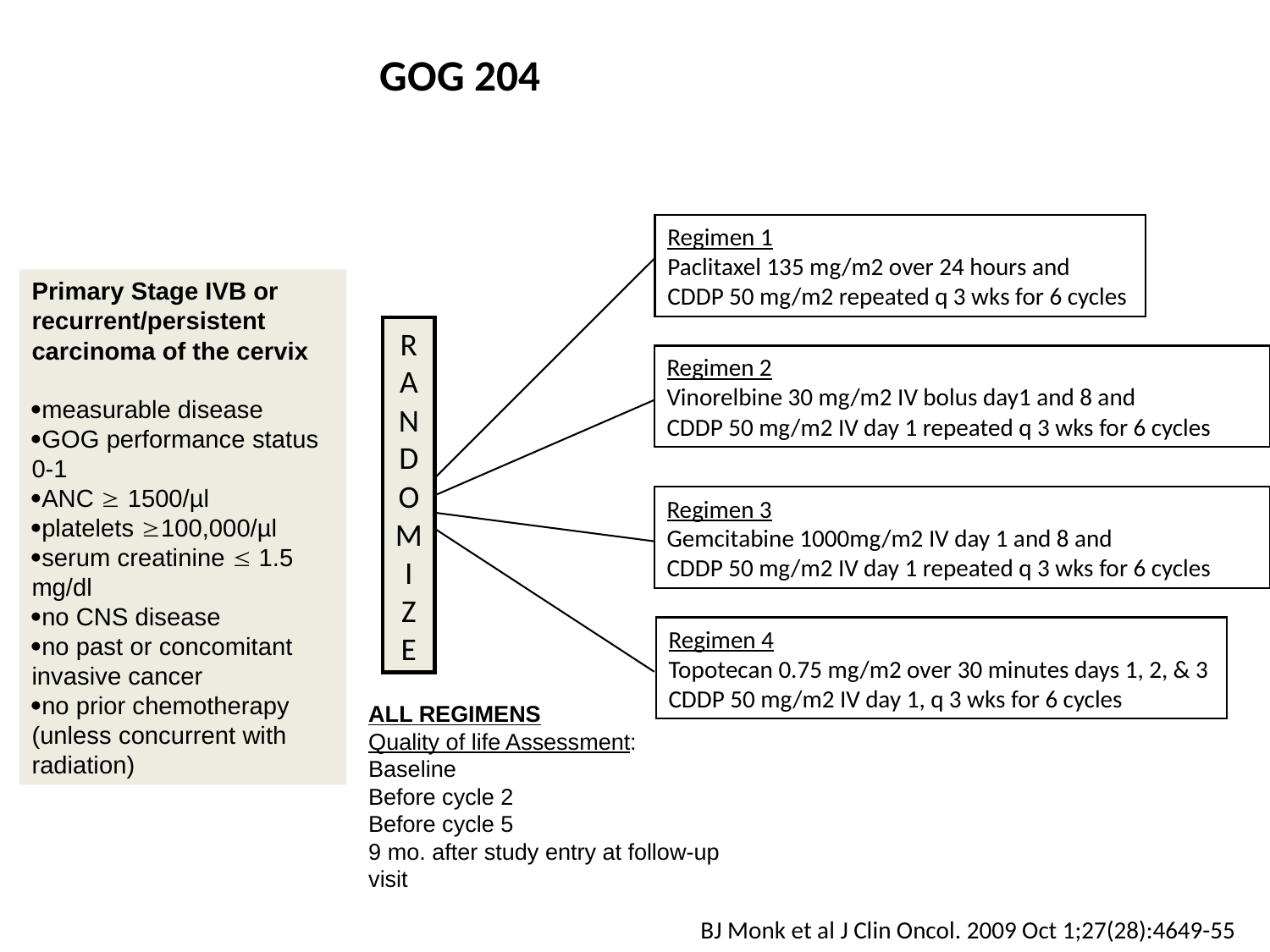

# GOG 204
Regimen 1
Paclitaxel 135 mg/m2 over 24 hours and
CDDP 50 mg/m2 repeated q 3 wks for 6 cycles

Primary Stage IVB or recurrent/persistent carcinoma of the cervix
•measurable disease
•GOG performance status 0-1
•ANC ≥ 1500/µl
•platelets ≥100,000/µl
•serum creatinine ≤ 1.5 mg/dl
•no CNS disease
•no past or concomitant invasive cancer
•no prior chemotherapy (unless concurrent with radiation)
R
A
N
D
O
M
I
Z
E
Regimen 2
Vinorelbine 30 mg/m2 IV bolus day1 and 8 and
CDDP 50 mg/m2 IV day 1 repeated q 3 wks for 6 cycles

Regimen 3
Gemcitabine 1000mg/m2 IV day 1 and 8 and
CDDP 50 mg/m2 IV day 1 repeated q 3 wks for 6 cycles

Regimen 4
Topotecan 0.75 mg/m2 over 30 minutes days 1, 2, & 3
CDDP 50 mg/m2 IV day 1, q 3 wks for 6 cycles
ALL REGIMENS
Quality of life Assessment:
Baseline
Before cycle 2
Before cycle 5
9 mo. after study entry at follow-up visit
 BJ Monk et al J Clin Oncol. 2009 Oct 1;27(28):4649-55.